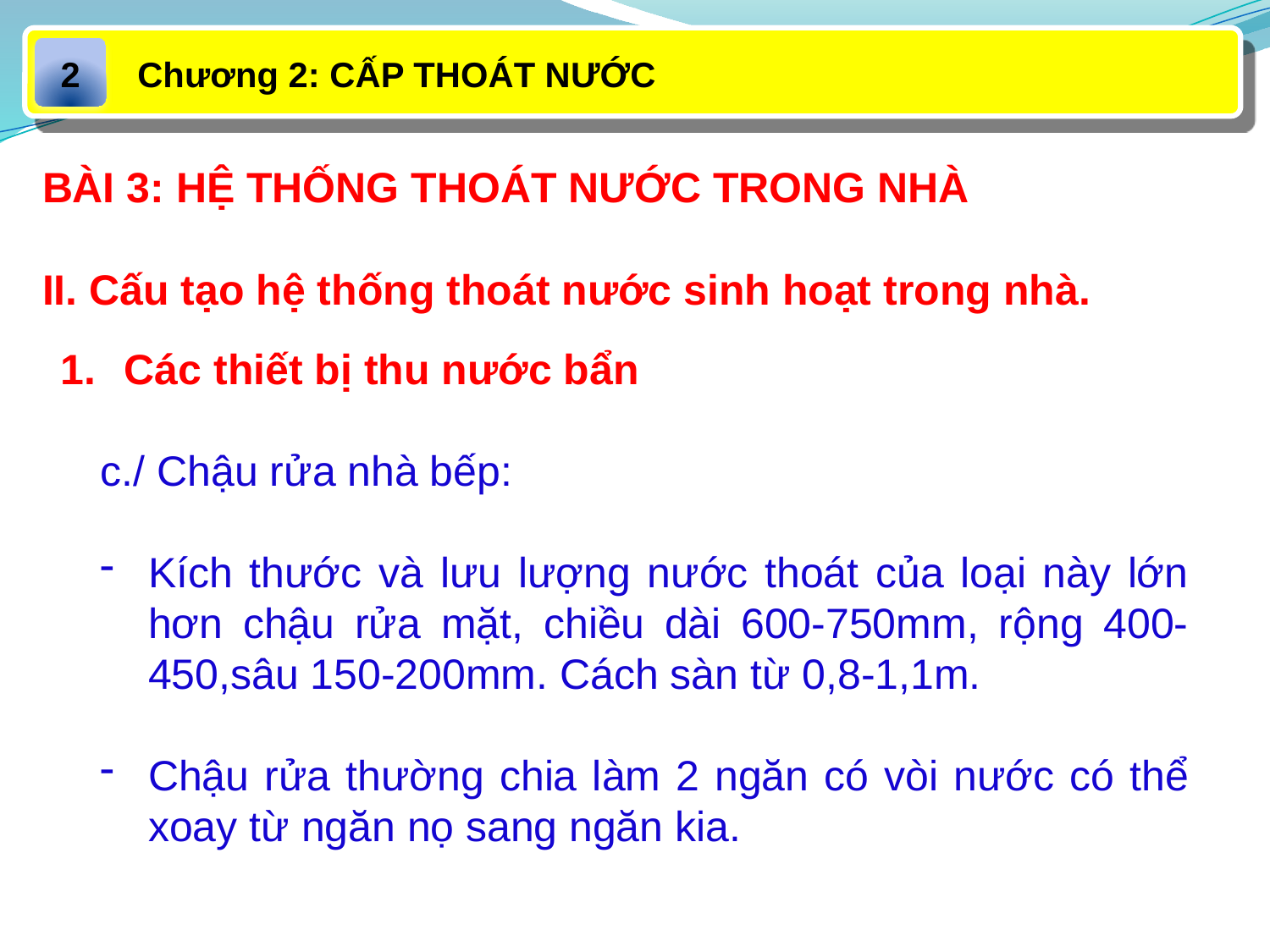

Chương 2: CẤP THOÁT NƯỚC
2

BÀI 3: HỆ THỐNG THOÁT NƯỚC TRONG NHÀ

II. Cấu tạo hệ thống thoát nước sinh hoạt trong nhà.

Các thiết bị thu nước bẩn

c./ Chậu rửa nhà bếp:

Kích thước và lưu lượng nước thoát của loại này lớn hơn chậu rửa mặt, chiều dài 600-750mm, rộng 400-450,sâu 150-200mm. Cách sàn từ 0,8-1,1m.

Chậu rửa thường chia làm 2 ngăn có vòi nước có thể xoay từ ngăn nọ sang ngăn kia.